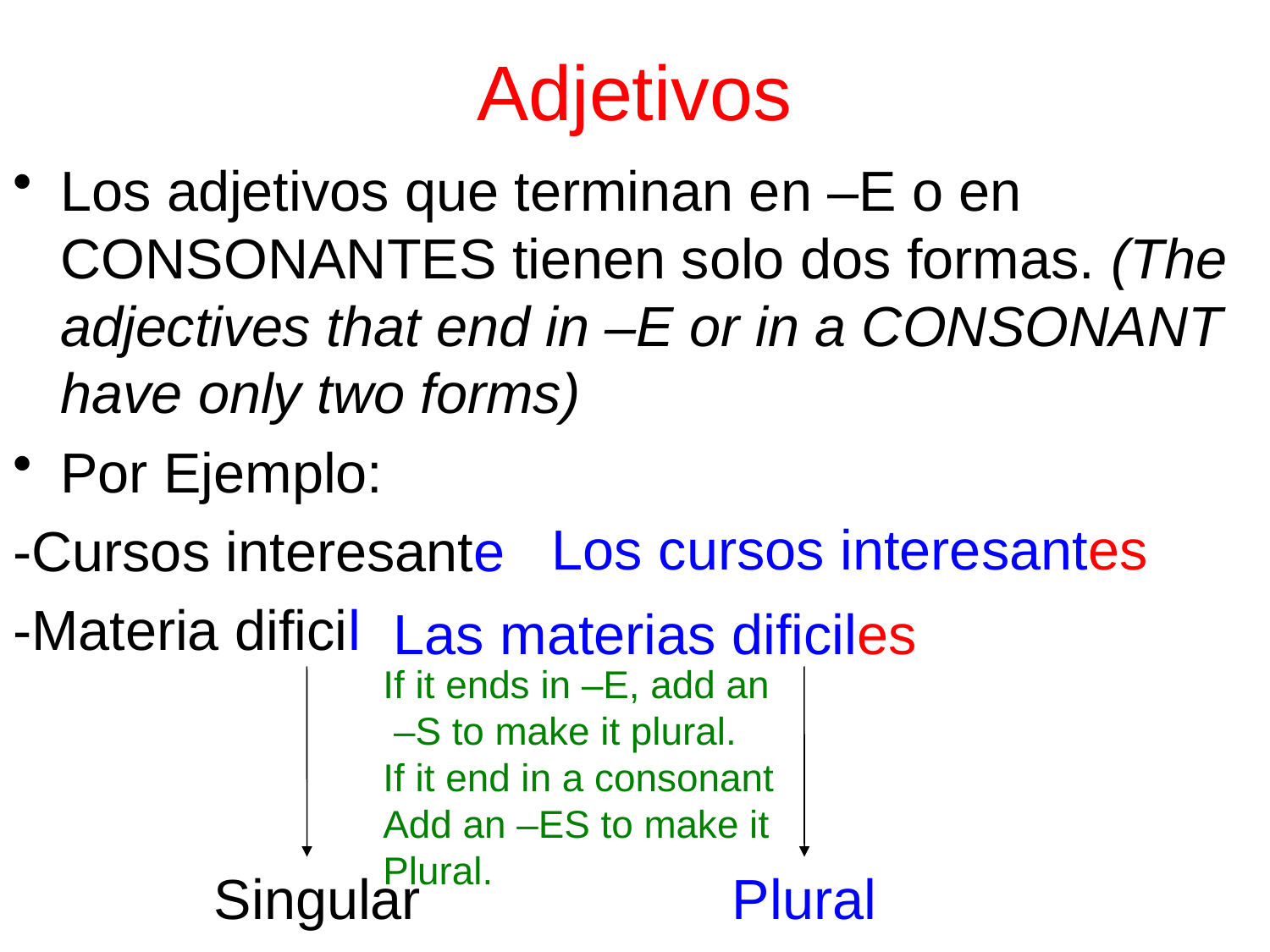

# Adjetivos
Los adjetivos que terminan en –E o en CONSONANTES tienen solo dos formas. (The adjectives that end in –E or in a CONSONANT have only two forms)
Por Ejemplo:
-Cursos interesante
-Materia dificil
Los cursos interesantes
Las materias dificiles
If it ends in –E, add an
 –S to make it plural.
If it end in a consonant
Add an –ES to make it
Plural.

Singular
Plural